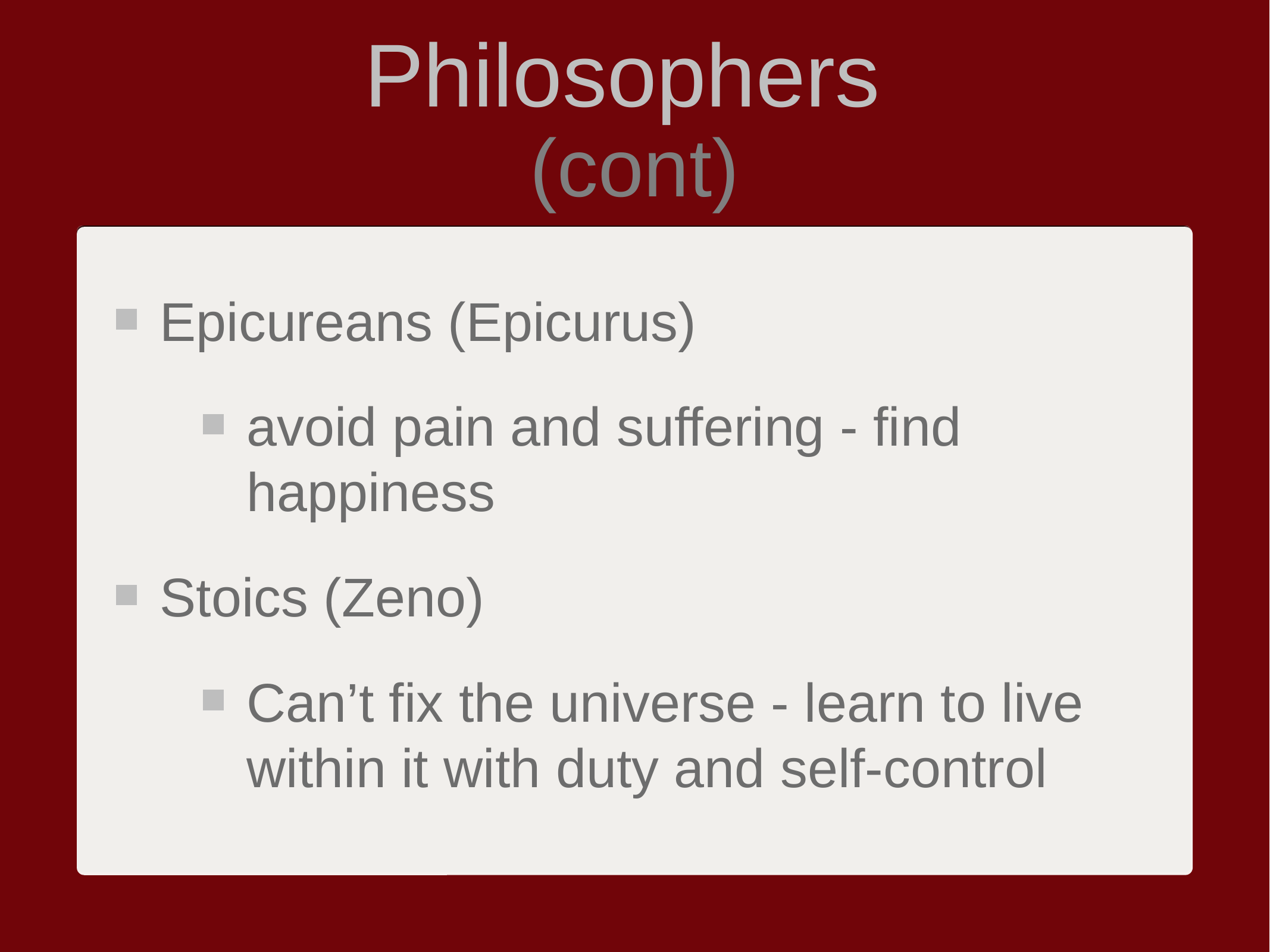

# Philosophers (cont)
Epicureans (Epicurus)
avoid pain and suffering - find happiness
Stoics (Zeno)
Can’t fix the universe - learn to live within it with duty and self-control